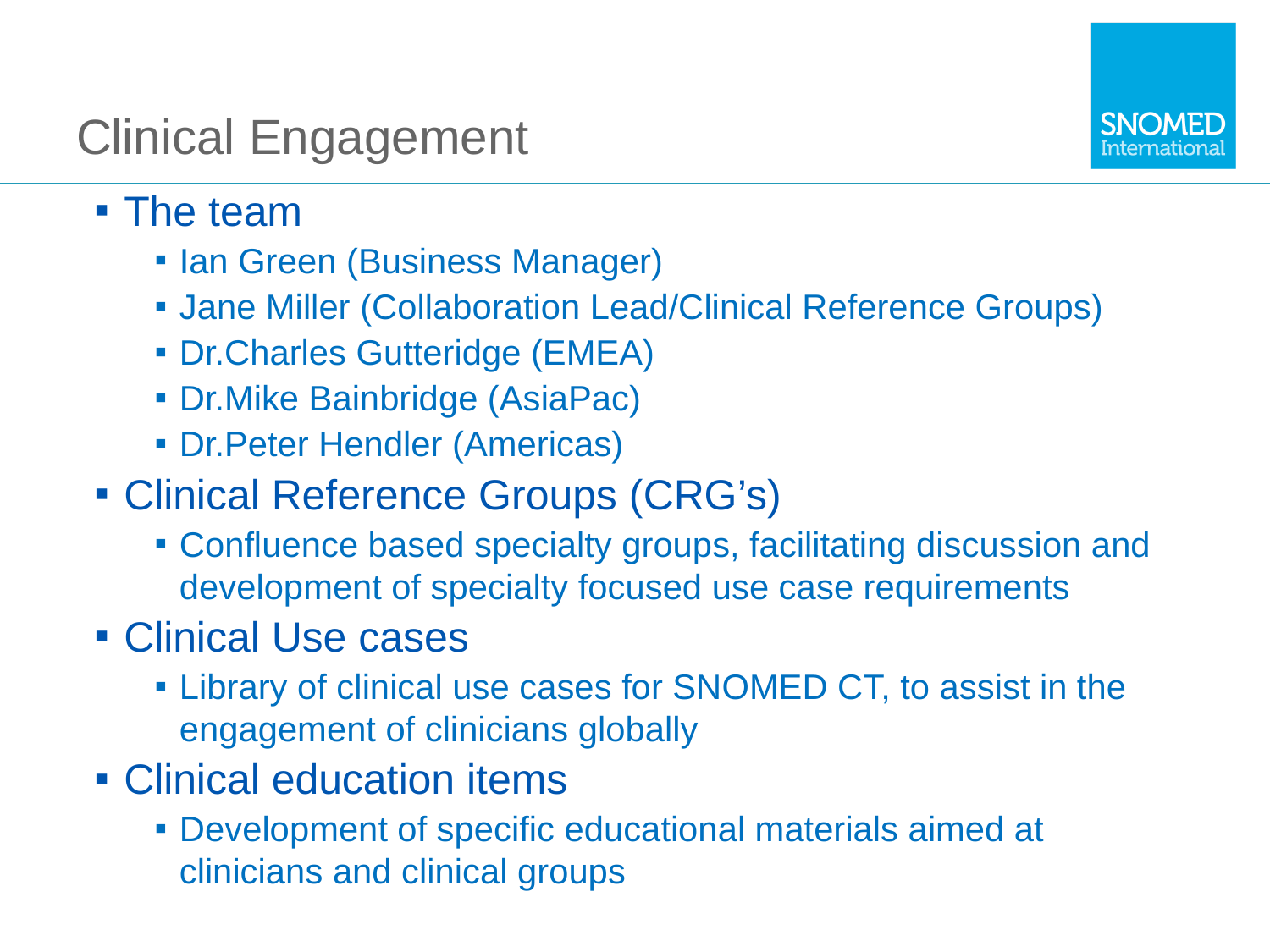

# Clinical Engagement
The team
Ian Green (Business Manager)
Jane Miller (Collaboration Lead/Clinical Reference Groups)
Dr.Charles Gutteridge (EMEA)
Dr.Mike Bainbridge (AsiaPac)
Dr.Peter Hendler (Americas)
Clinical Reference Groups (CRG’s)
Confluence based specialty groups, facilitating discussion and development of specialty focused use case requirements
Clinical Use cases
Library of clinical use cases for SNOMED CT, to assist in the engagement of clinicians globally
Clinical education items
Development of specific educational materials aimed at clinicians and clinical groups